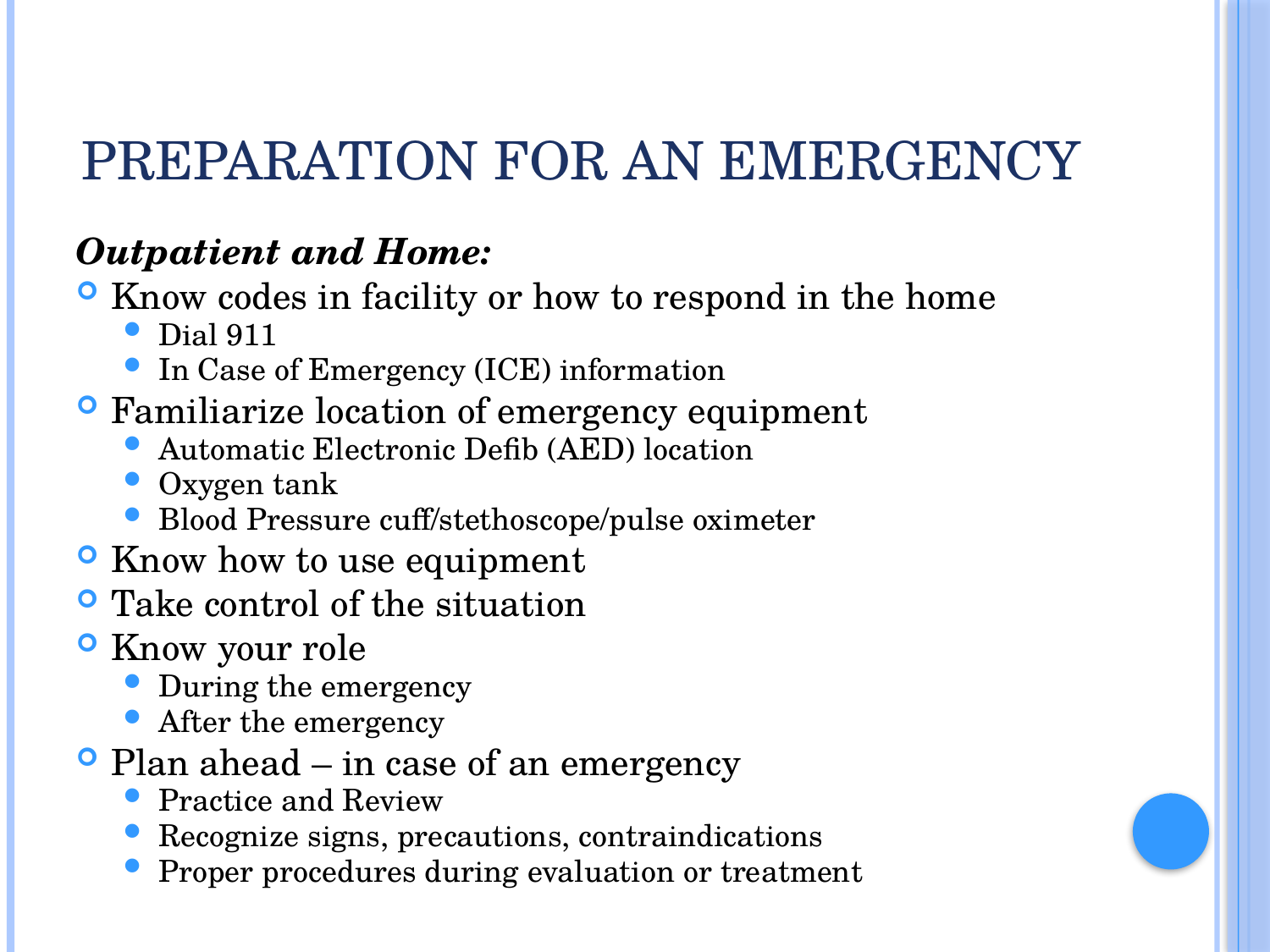

# Preparation For An Emergency
Outpatient and Home:
Know codes in facility or how to respond in the home
Dial 911
In Case of Emergency (ICE) information
Familiarize location of emergency equipment
Automatic Electronic Defib (AED) location
Oxygen tank
Blood Pressure cuff/stethoscope/pulse oximeter
Know how to use equipment
Take control of the situation
Know your role
During the emergency
After the emergency
Plan ahead – in case of an emergency
Practice and Review
Recognize signs, precautions, contraindications
Proper procedures during evaluation or treatment